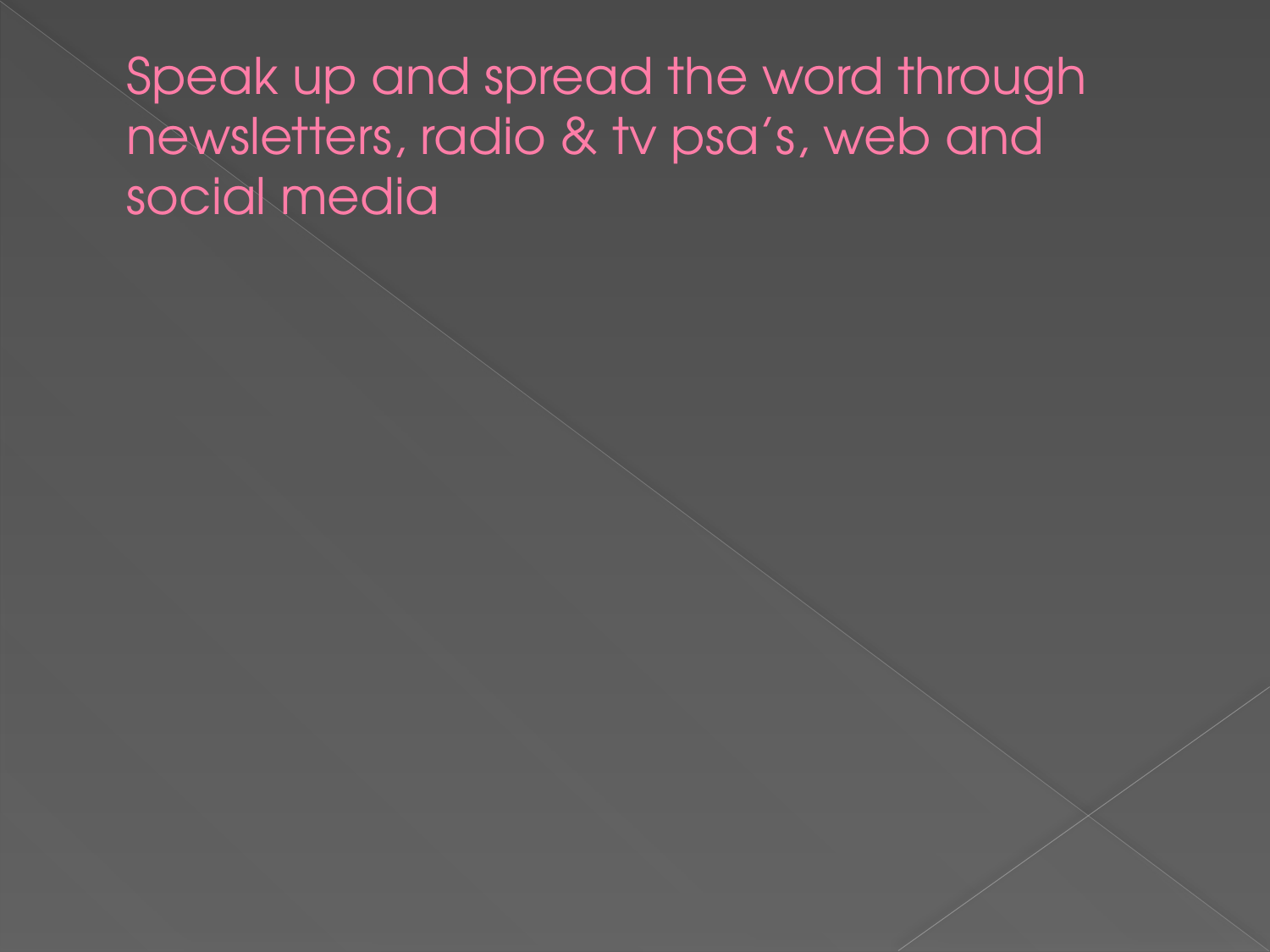

# Speak up and spread the word through newsletters, radio & tv psa’s, web and social media